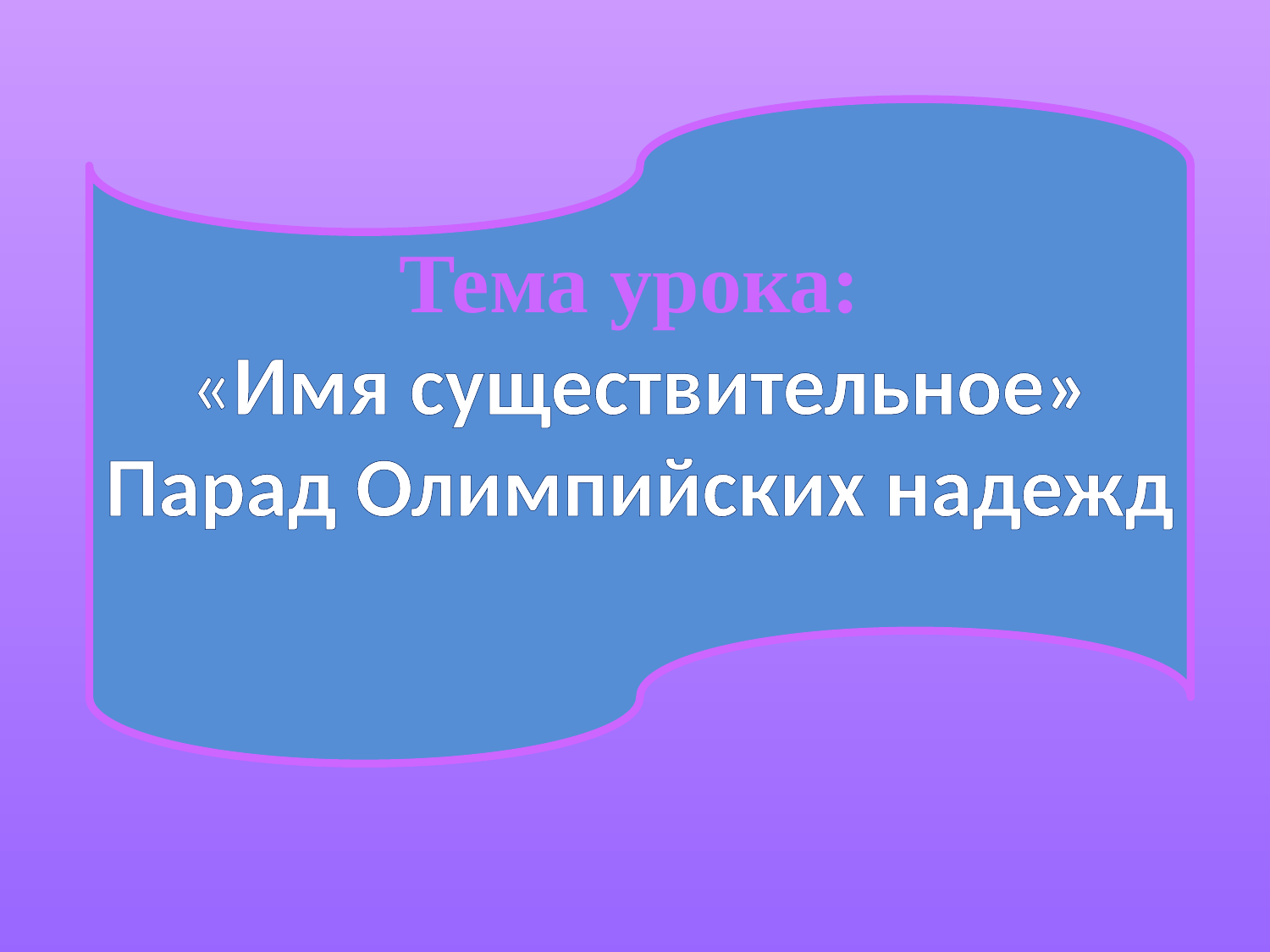

Тема урока:
«Имя существительное»
Парад Олимпийских надежд